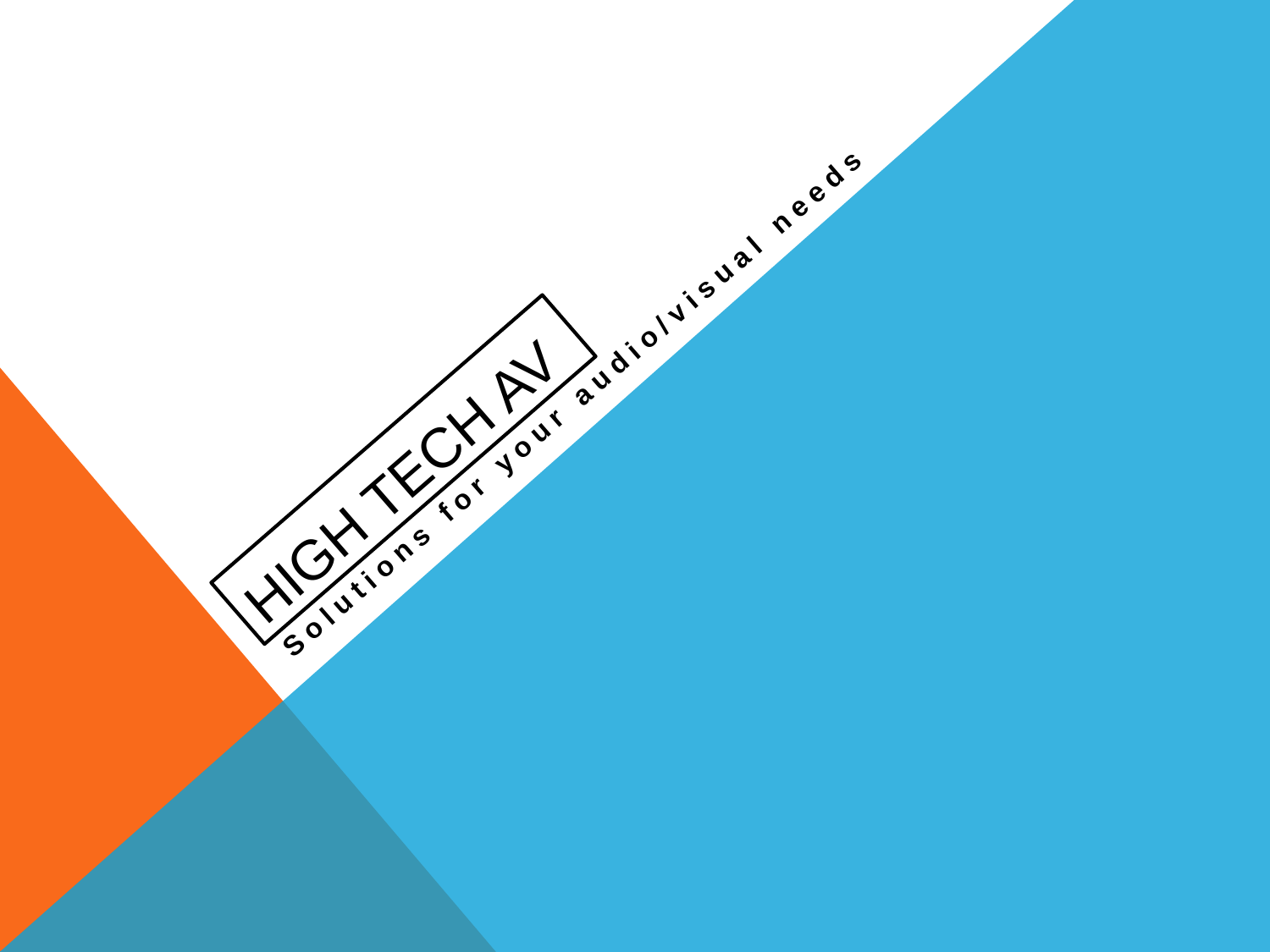

Solutions for your audio/visual needs
# High tech av